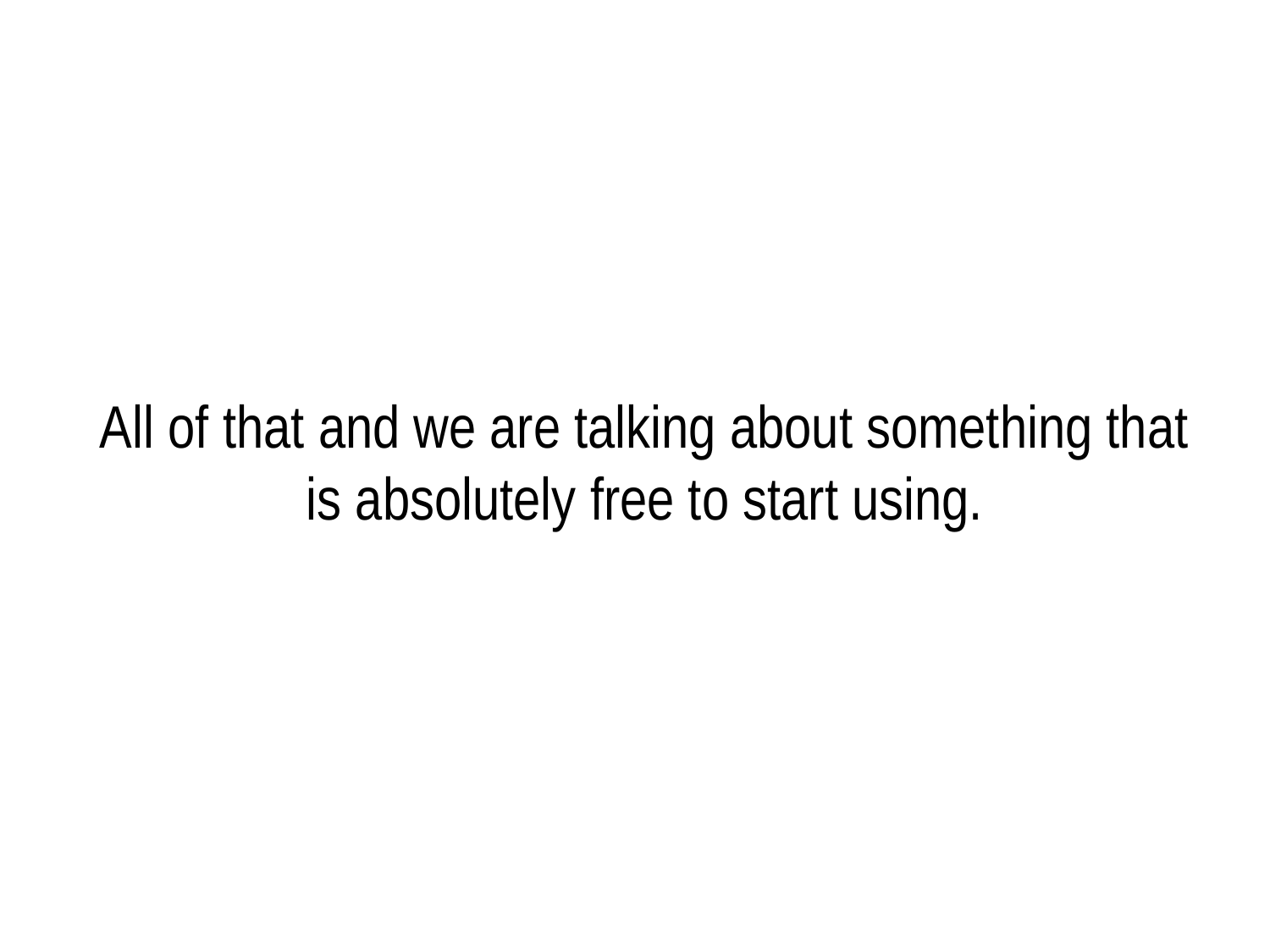

# All of that and we are talking about something that is absolutely free to start using.